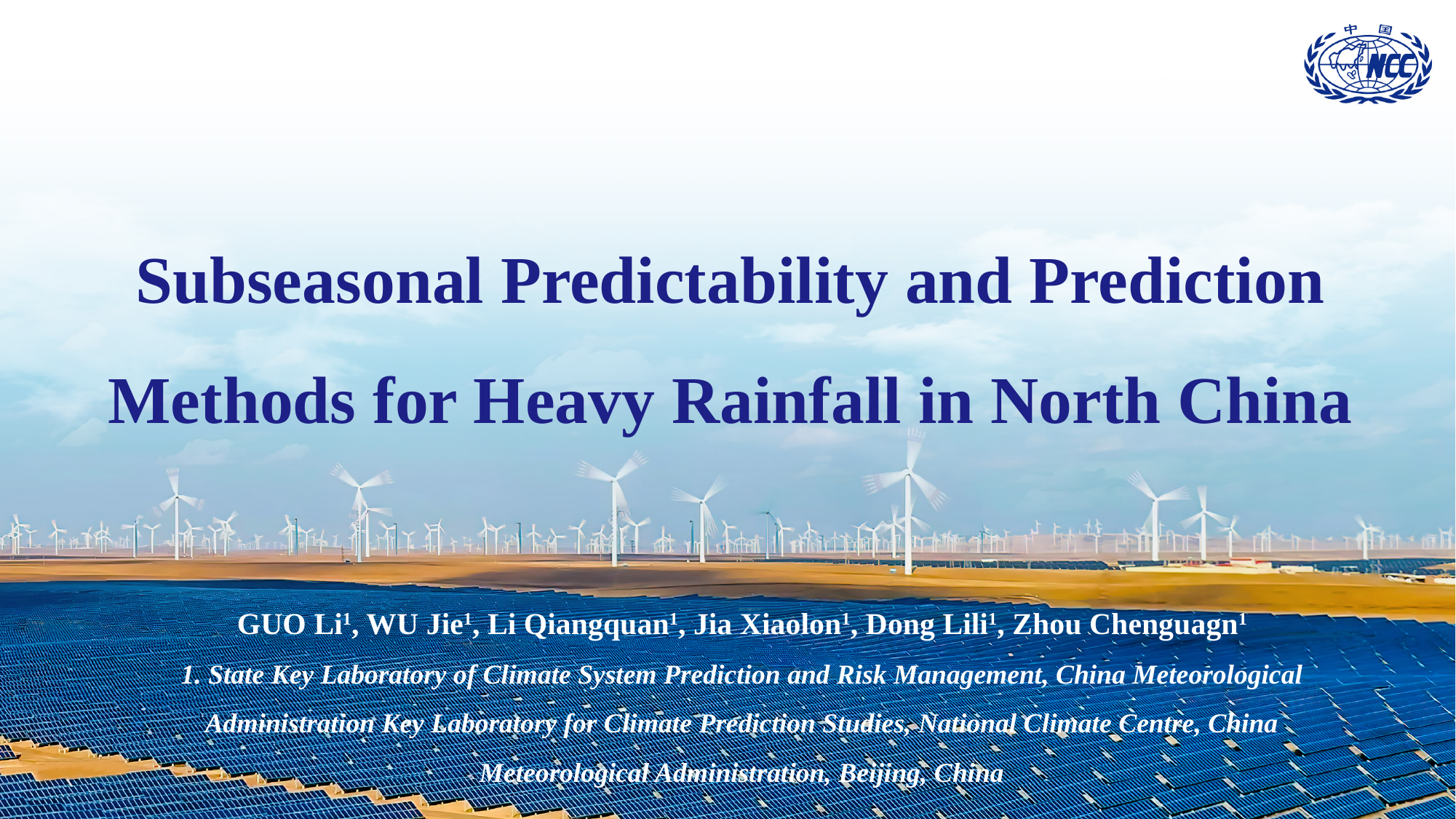

Subseasonal Predictability and Prediction Methods for Heavy Rainfall in North China
GUO Li1, WU Jie1, Li Qiangquan1, Jia Xiaolon1, Dong Lili1, Zhou Chenguagn1
1. State Key Laboratory of Climate System Prediction and Risk Management, China Meteorological Administration Key Laboratory for Climate Prediction Studies, National Climate Centre, China Meteorological Administration, Beijing, China